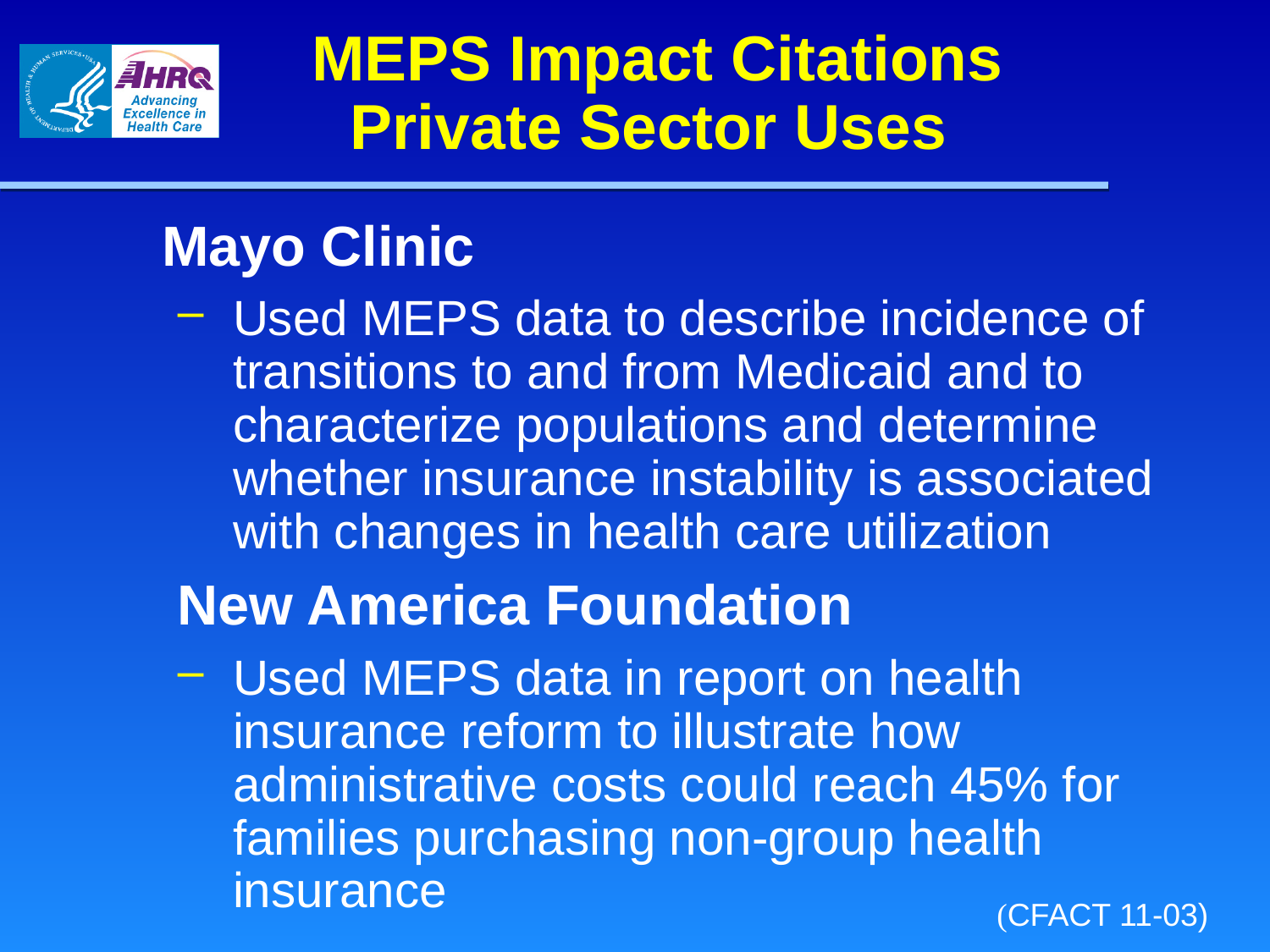

# MEPS Impact Citations Private Sector Uses
	Mayo Clinic
Used MEPS data to describe incidence of transitions to and from Medicaid and to  characterize populations and determine whether insurance instability is associated with changes in health care utilization
New America Foundation
Used MEPS data in report on health insurance reform to illustrate how administrative costs could reach 45% for families purchasing non-group health insurance

(CFACT 11-03)